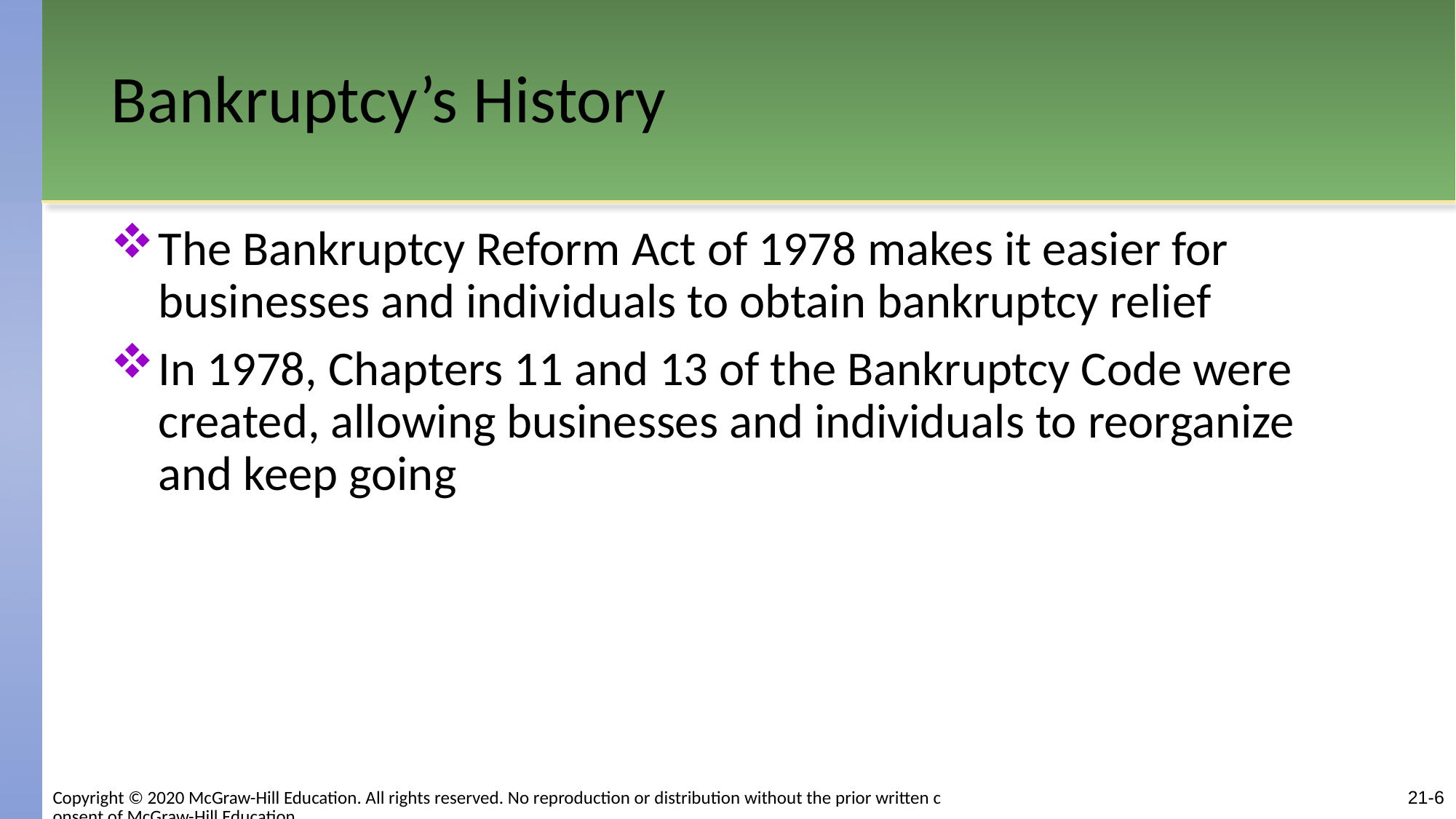

# Bankruptcy’s History
The Bankruptcy Reform Act of 1978 makes it easier for businesses and individuals to obtain bankruptcy relief
In 1978, Chapters 11 and 13 of the Bankruptcy Code were created, allowing businesses and individuals to reorganize and keep going
Copyright © 2020 McGraw-Hill Education. All rights reserved. No reproduction or distribution without the prior written consent of McGraw-Hill Education.
21-6